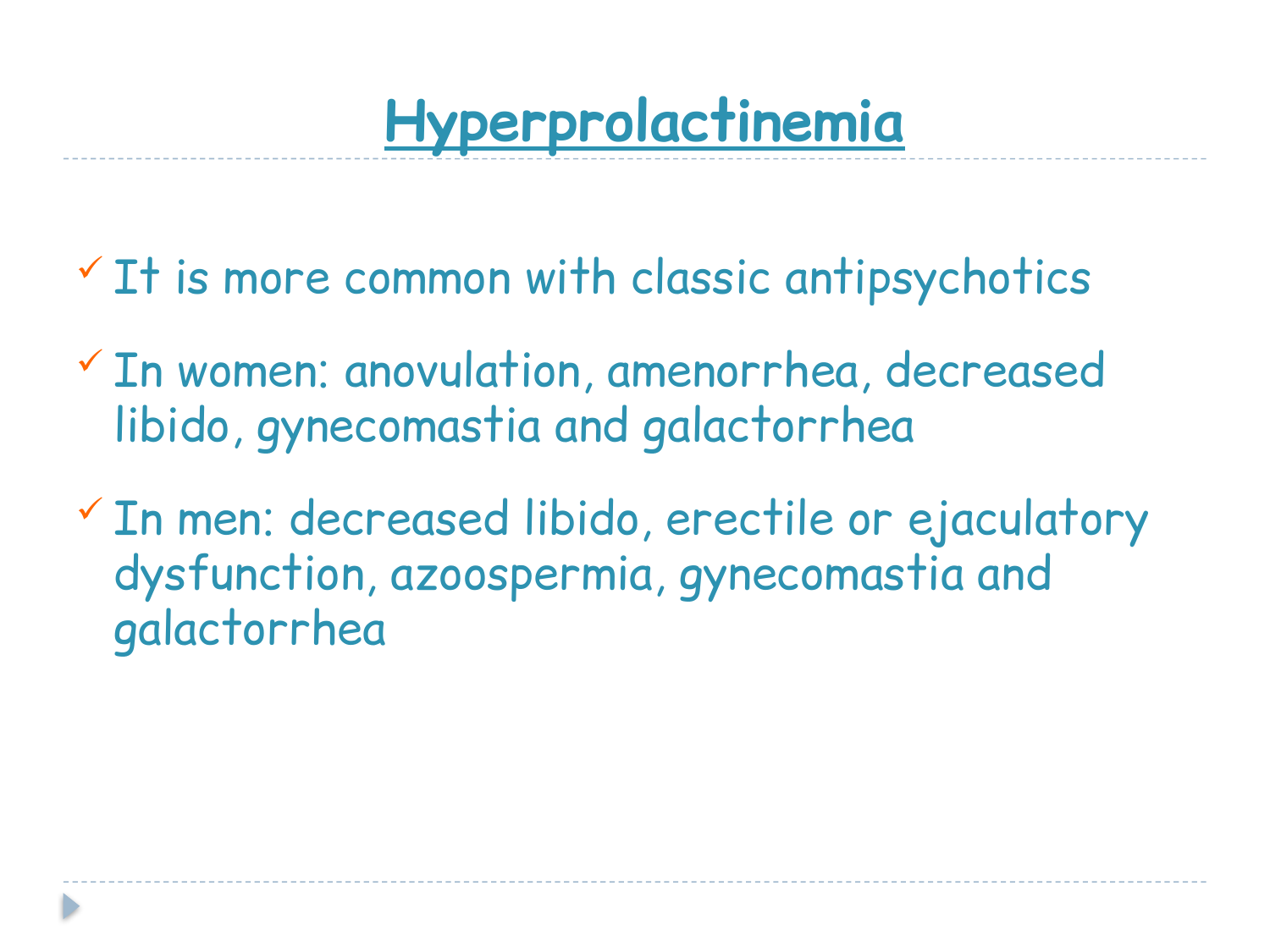

# Hyperprolactinemia

It is more common with classic antipsychotics

In women: anovulation, amenorrhea, decreased libido, gynecomastia and galactorrhea

In men: decreased libido, erectile or ejaculatory dysfunction, azoospermia, gynecomastia and galactorrhea